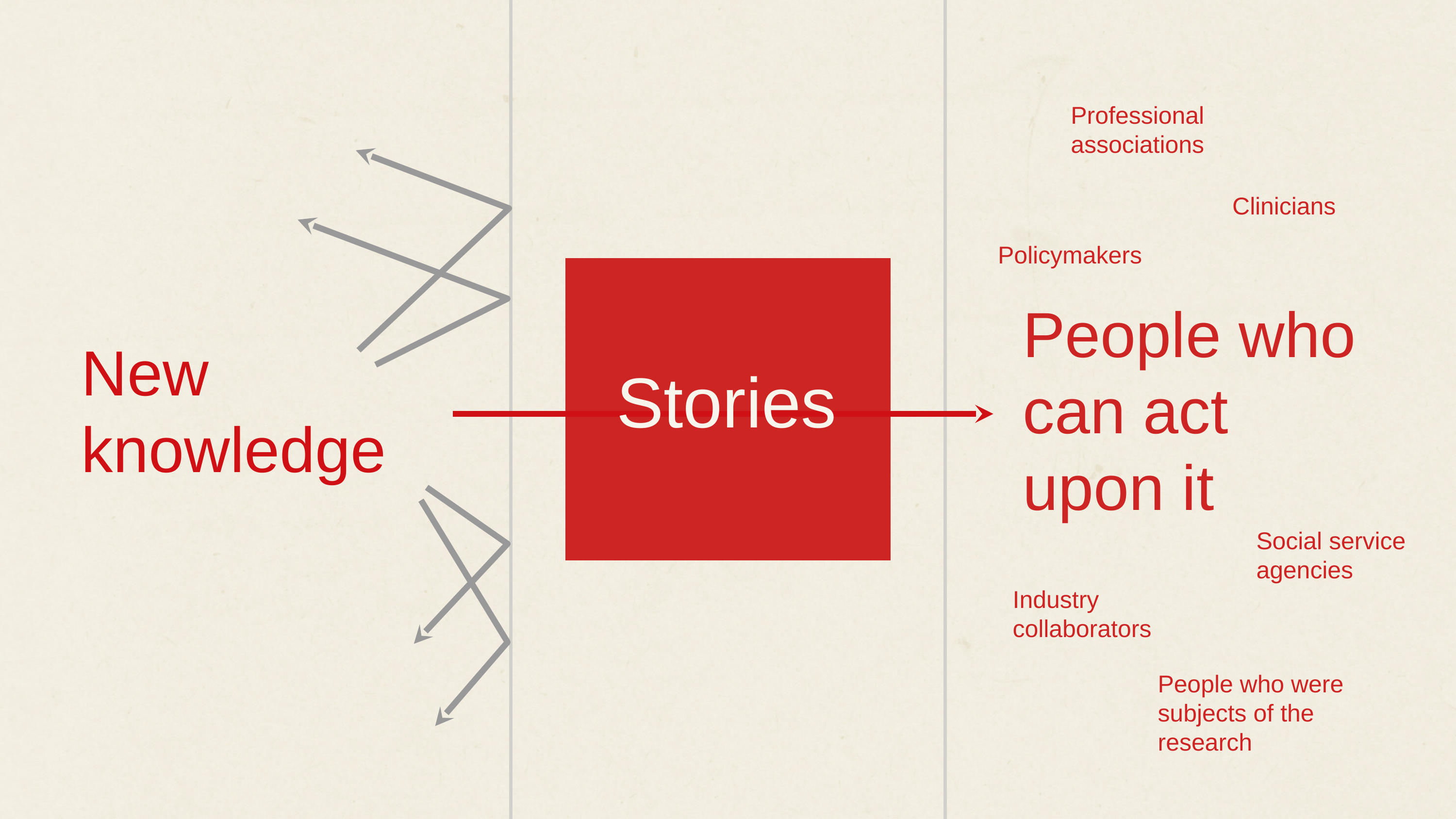

Professional associations

Clinicians

Policymakers
People who can act upon it
New knowledge
Stories

Social service agencies
Industry collaborators
People who were subjects of the research